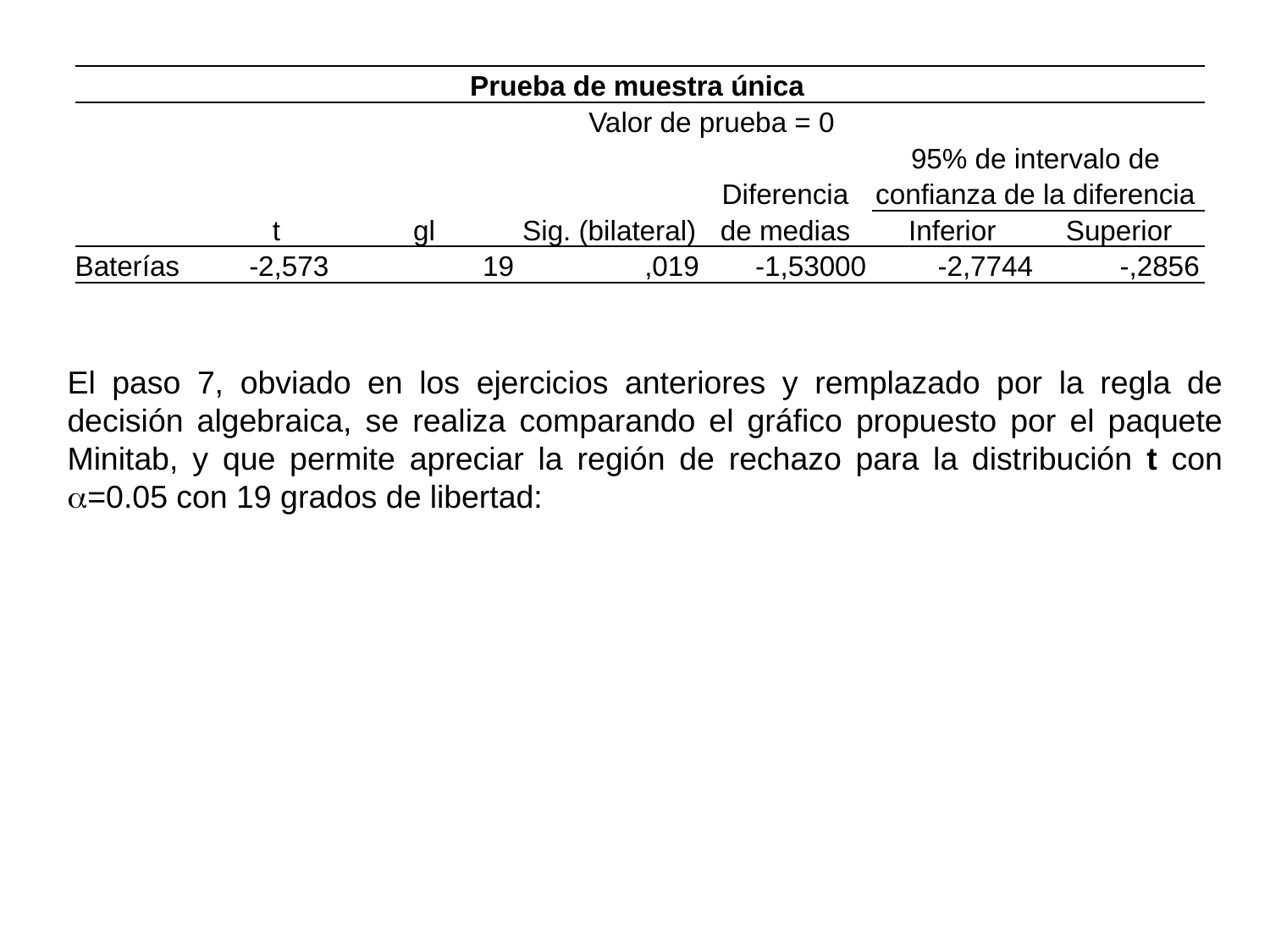

| Prueba de muestra única |  |  |  |  |  |  |
| --- | --- | --- | --- | --- | --- | --- |
|  | Valor de prueba = 0 |  |  |  |  |  |
|  | t | gl | Sig. (bilateral) | Diferencia de medias | 95% de intervalo de confianza de la diferencia |  |
|  |  |  |  |  | Inferior | Superior |
| Baterías | -2,573 | 19 | ,019 | -1,53000 | -2,7744 | -,2856 |
El paso 7, obviado en los ejercicios anteriores y remplazado por la regla de decisión algebraica, se realiza comparando el gráfico propuesto por el paquete Minitab, y que permite apreciar la región de rechazo para la distribución t con α=0.05 con 19 grados de libertad: